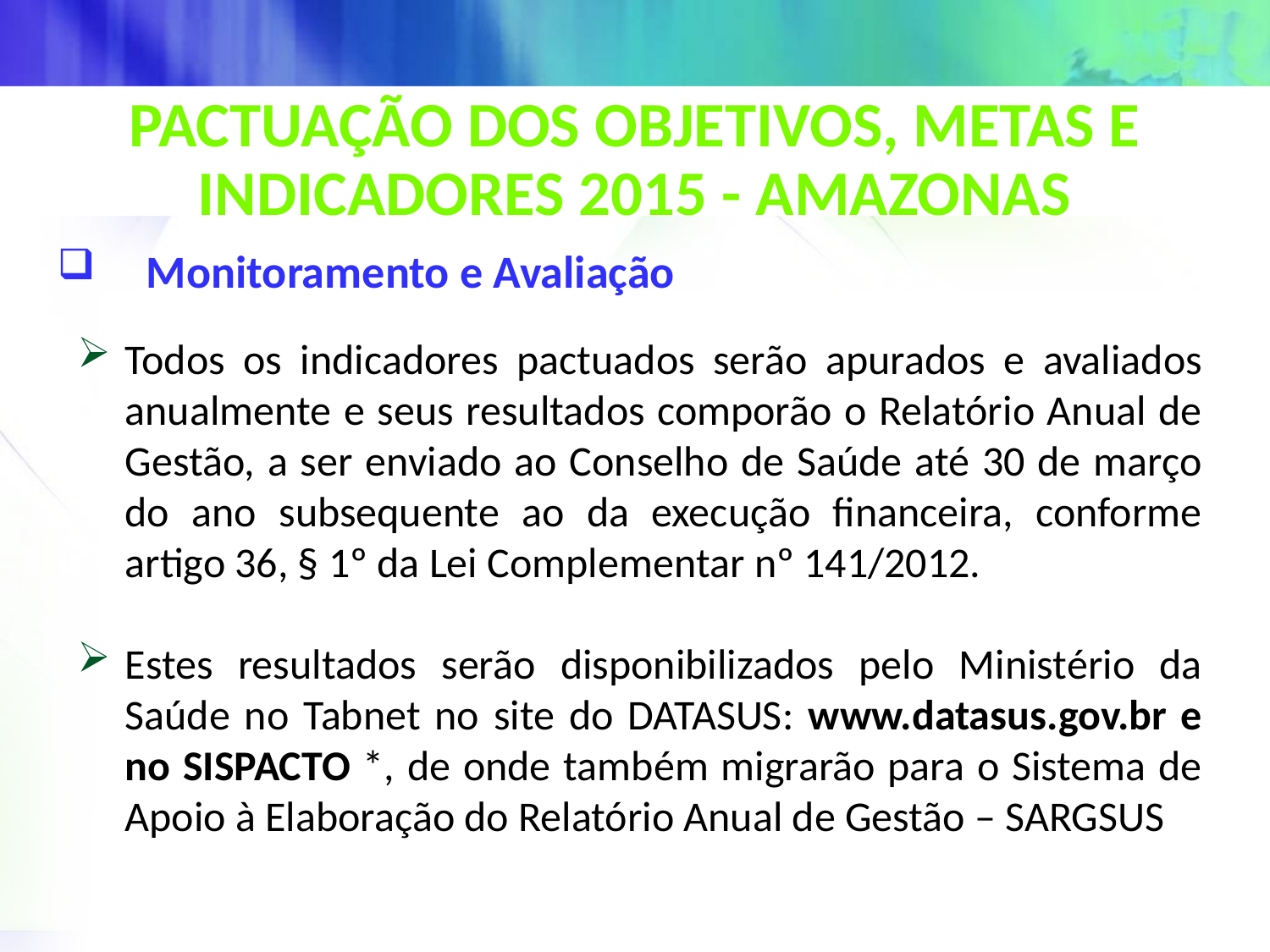

Pactuação dos Objetivos, Metas e Indicadores 2015 - amazonas
 Monitoramento e Avaliação

Todos os indicadores pactuados serão apurados e avaliados anualmente e seus resultados comporão o Relatório Anual de Gestão, a ser enviado ao Conselho de Saúde até 30 de março do ano subsequente ao da execução financeira, conforme artigo 36, § 1º da Lei Complementar nº 141/2012.

Estes resultados serão disponibilizados pelo Ministério da Saúde no Tabnet no site do DATASUS: www.datasus.gov.br e no SISPACTO *, de onde também migrarão para o Sistema de Apoio à Elaboração do Relatório Anual de Gestão – SARGSUS